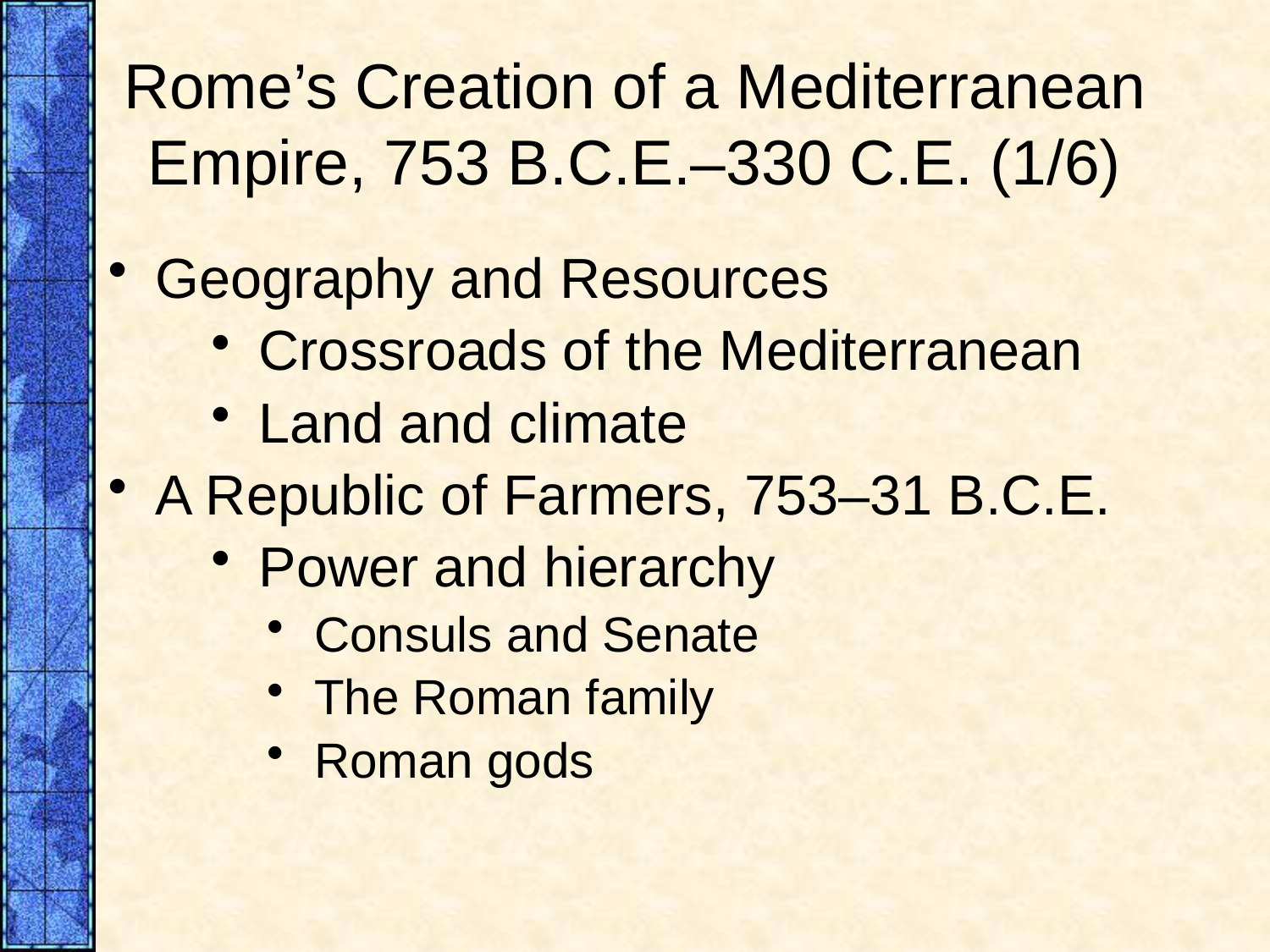

# Rome’s Creation of a Mediterranean Empire, 753 B.C.E.–330 C.E. (1/6)
Geography and Resources
Crossroads of the Mediterranean
Land and climate
A Republic of Farmers, 753–31 B.C.E.
Power and hierarchy
Consuls and Senate
The Roman family
Roman gods